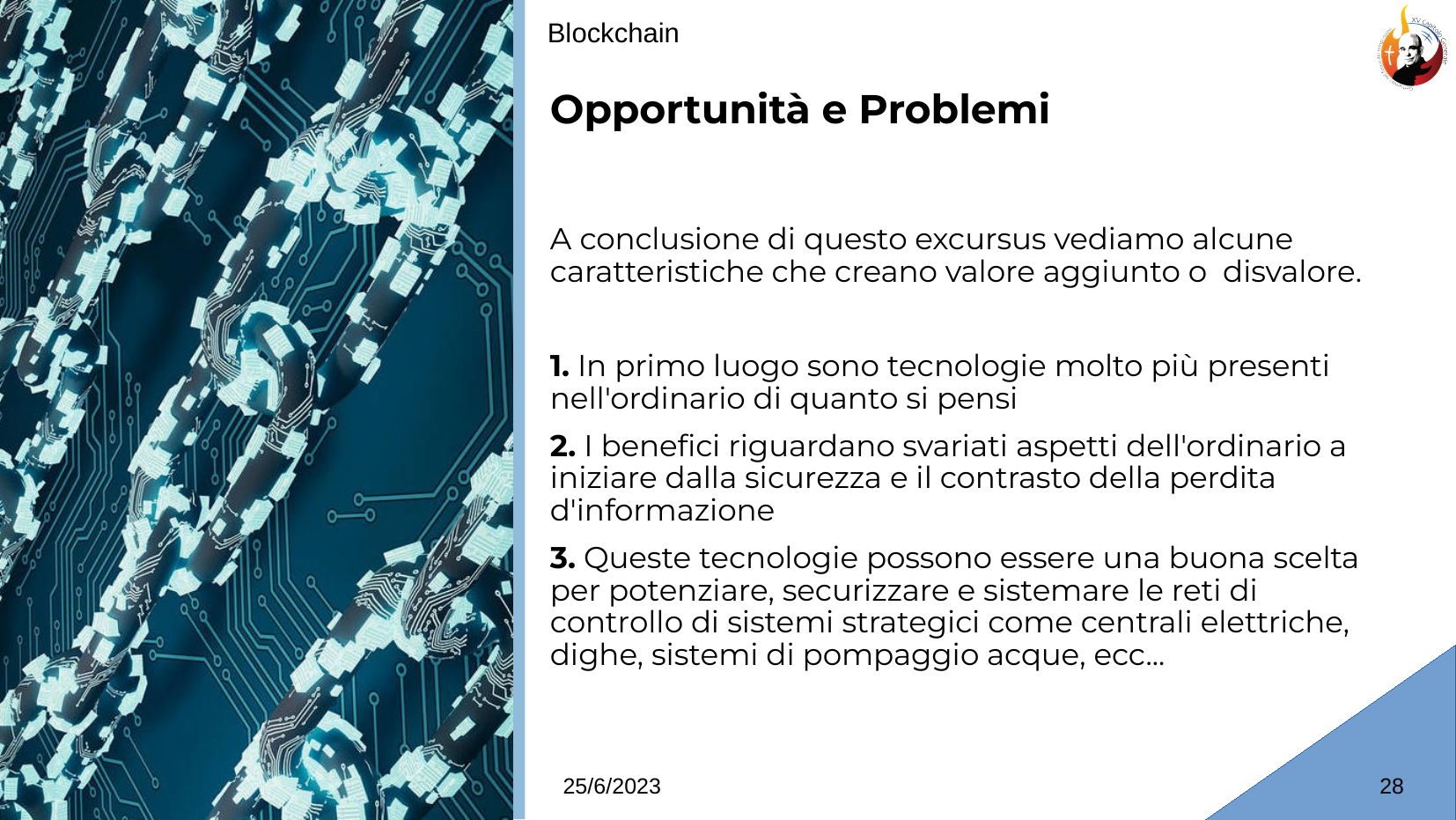

Blockchain
Opportunità e Problemi
# A conclusione di questo excursus vediamo alcune caratteristiche che creano valore aggiunto o  disvalore.

1. In primo luogo sono tecnologie molto più presenti nell'ordinario di quanto si pensi
2. I benefici riguardano svariati aspetti dell'ordinario a iniziare dalla sicurezza e il contrasto della perdita d'informazione
3. Queste tecnologie possono essere una buona scelta per potenziare, securizzare e sistemare le reti di controllo di sistemi strategici come centrali elettriche, dighe, sistemi di pompaggio acque, ecc...